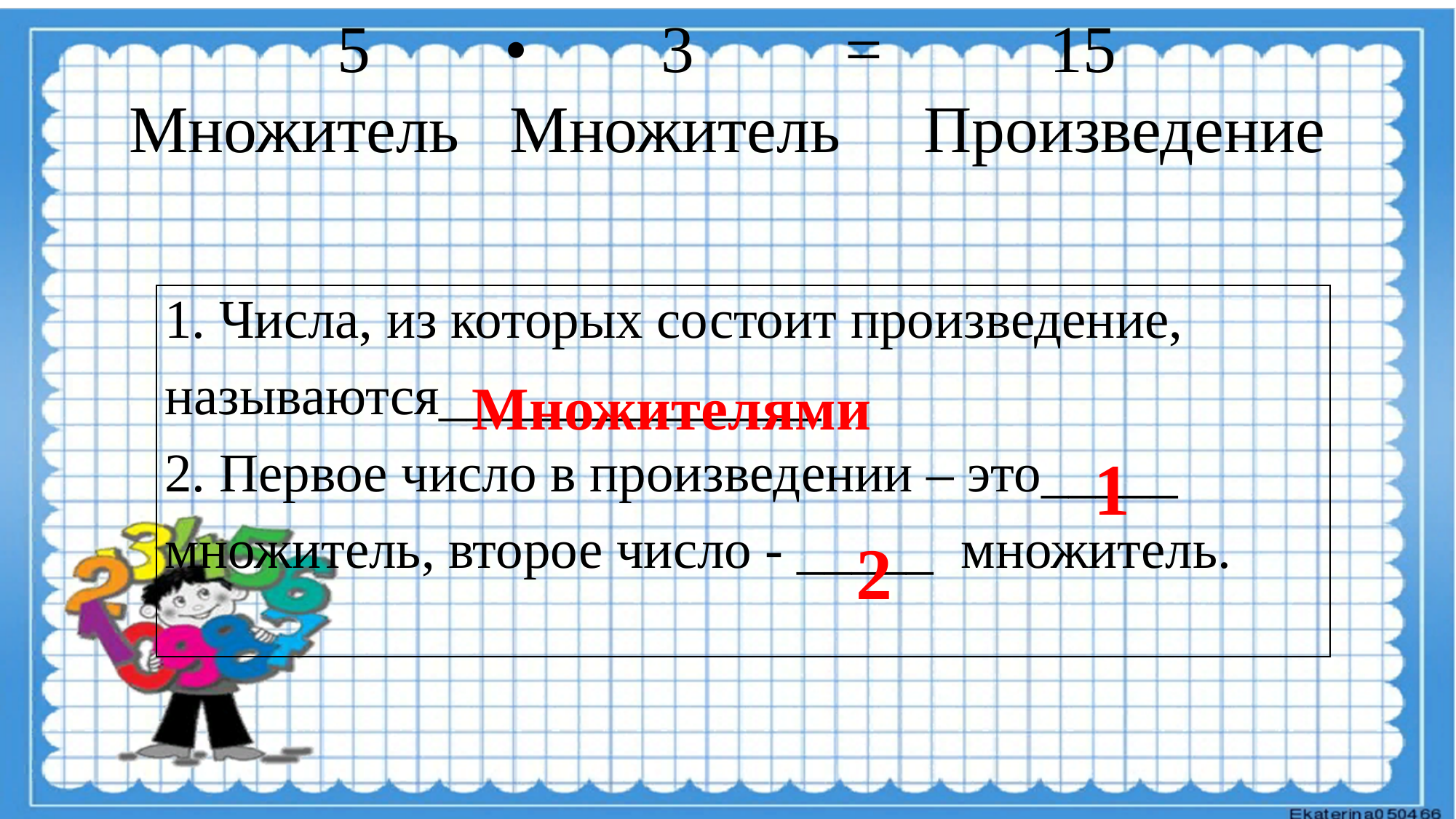

5        •        3         =          15
Множитель   Множитель     Произведение

|  |
| --- |
| 1. Числа, из которых состоит произведение, называются\_\_\_\_\_\_\_\_\_\_\_\_\_\_ 2. Первое число в произведении – это\_\_\_\_\_ множитель, второе число - \_\_\_\_\_ множитель. |
Множителями
1
2